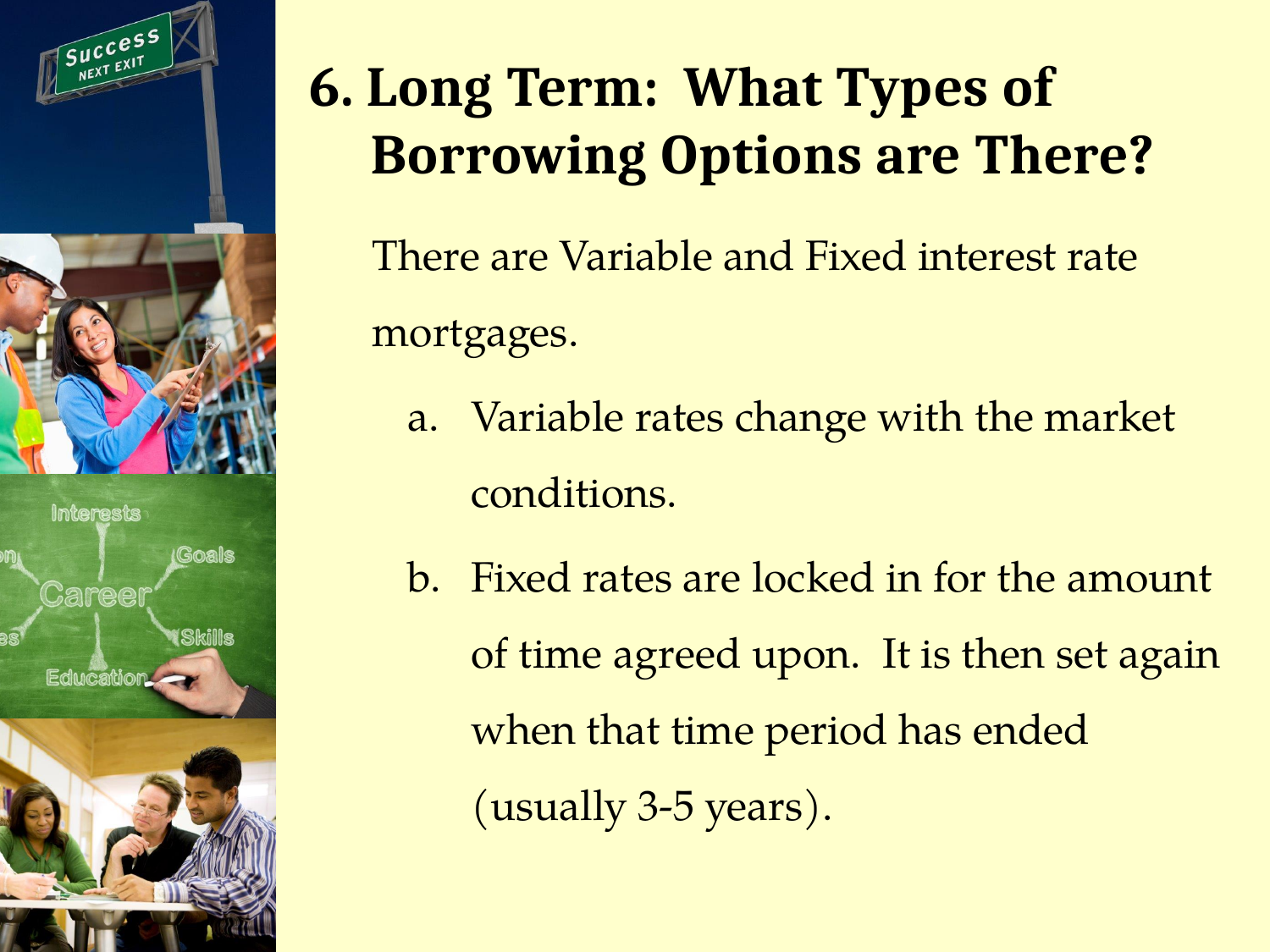

# 6. Long Term:  What Types of    Borrowing Options are There?
There are Variable and Fixed interest rate mortgages.
Variable rates change with the market conditions.
Fixed rates are locked in for the amount of time agreed upon.  It is then set again when that time period has ended (usually 3-5 years).